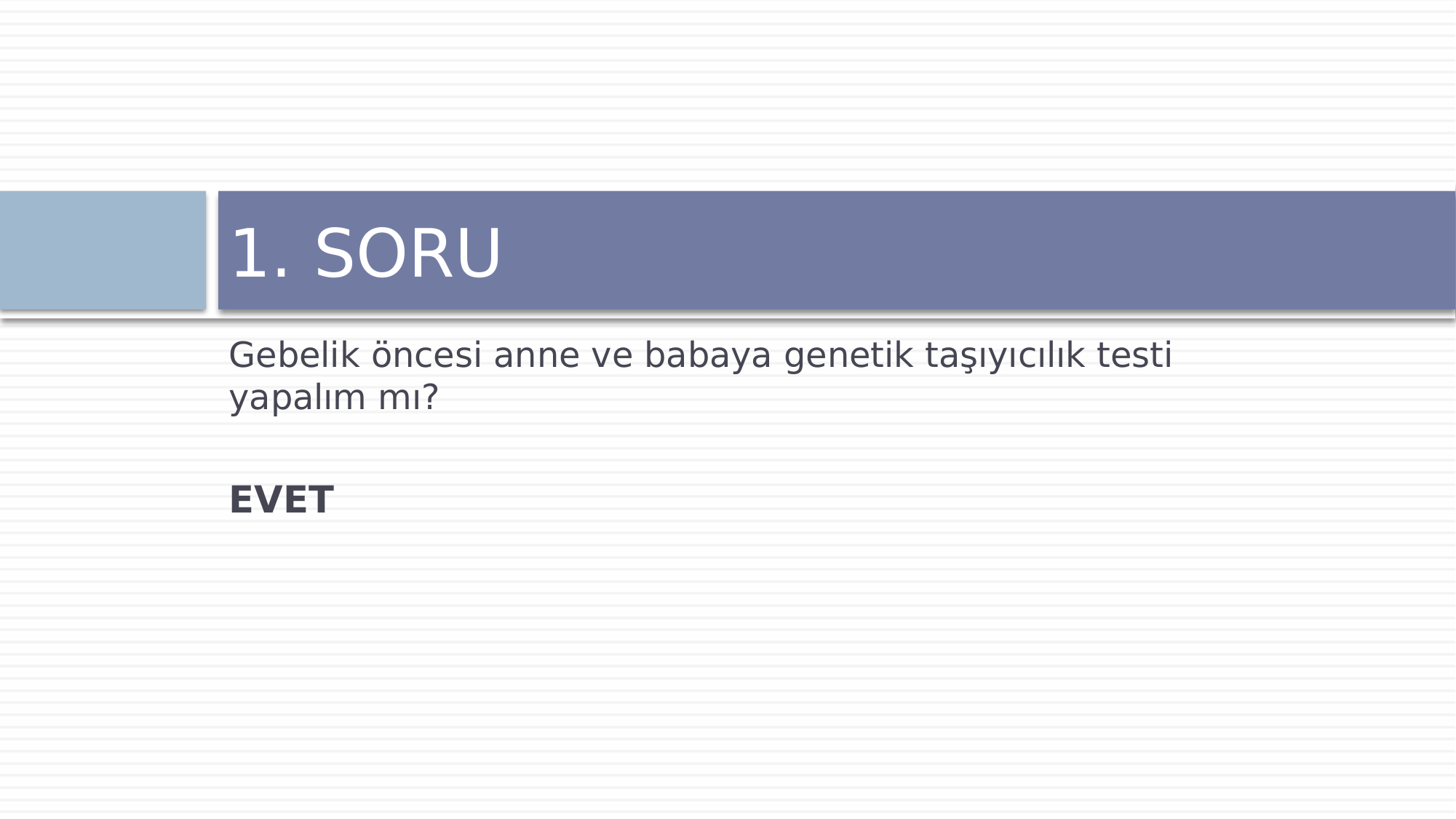

# 1. SORU
Gebelik öncesi anne ve babaya genetik taşıyıcılık testi yapalım mı?

EVET